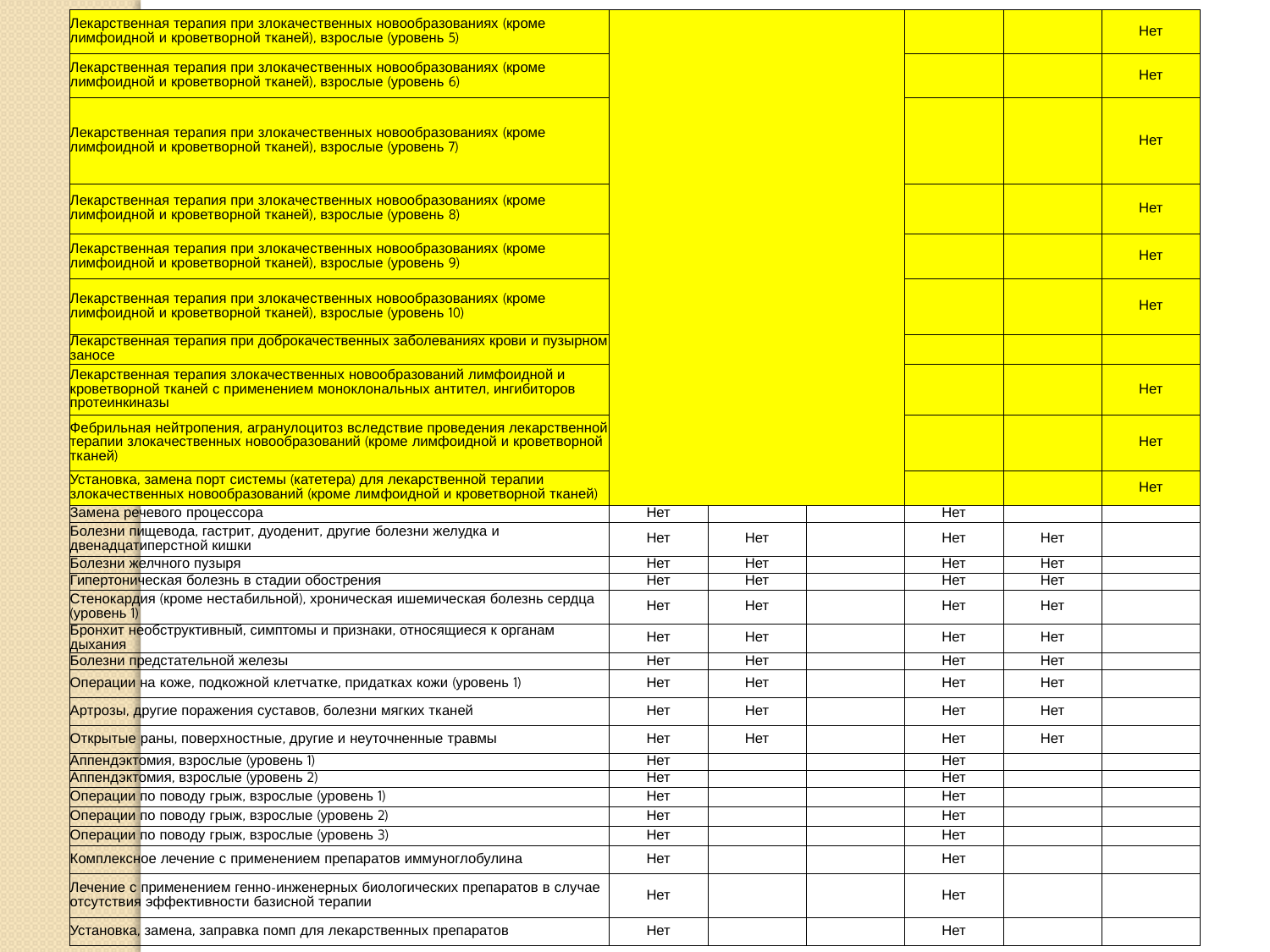

| Лекарственная терапия при злокачественных новообразованиях (кроме лимфоидной и кроветворной тканей), взрослые (уровень 5) |  |  |  |  |  | Нет |
| --- | --- | --- | --- | --- | --- | --- |
| Лекарственная терапия при злокачественных новообразованиях (кроме лимфоидной и кроветворной тканей), взрослые (уровень 6) |  |  |  |  |  | Нет |
| Лекарственная терапия при злокачественных новообразованиях (кроме лимфоидной и кроветворной тканей), взрослые (уровень 7) |  |  |  |  |  | Нет |
| Лекарственная терапия при злокачественных новообразованиях (кроме лимфоидной и кроветворной тканей), взрослые (уровень 8) |  |  |  |  |  | Нет |
| Лекарственная терапия при злокачественных новообразованиях (кроме лимфоидной и кроветворной тканей), взрослые (уровень 9) |  |  |  |  |  | Нет |
| Лекарственная терапия при злокачественных новообразованиях (кроме лимфоидной и кроветворной тканей), взрослые (уровень 10) |  |  |  |  |  | Нет |
| Лекарственная терапия при доброкачественных заболеваниях крови и пузырном заносе |  |  |  |  |  |  |
| Лекарственная терапия злокачественных новообразований лимфоидной и кроветворной тканей с применением моноклональных антител, ингибиторов протеинкиназы |  |  |  |  |  | Нет |
| Фебрильная нейтропения, агранулоцитоз вследствие проведения лекарственной терапии злокачественных новообразований (кроме лимфоидной и кроветворной тканей) |  |  |  |  |  | Нет |
| Установка, замена порт системы (катетера) для лекарственной терапии злокачественных новообразований (кроме лимфоидной и кроветворной тканей) |  |  |  |  |  | Нет |
| Замена речевого процессора | Нет |  |  | Нет |  |  |
| Болезни пищевода, гастрит, дуоденит, другие болезни желудка и двенадцатиперстной кишки | Нет | Нет |  | Нет | Нет |  |
| Болезни желчного пузыря | Нет | Нет |  | Нет | Нет |  |
| Гипертоническая болезнь в стадии обострения | Нет | Нет |  | Нет | Нет |  |
| Стенокардия (кроме нестабильной), хроническая ишемическая болезнь сердца (уровень 1) | Нет | Нет |  | Нет | Нет |  |
| Бронхит необструктивный, симптомы и признаки, относящиеся к органам дыхания | Нет | Нет |  | Нет | Нет |  |
| Болезни предстательной железы | Нет | Нет |  | Нет | Нет |  |
| Операции на коже, подкожной клетчатке, придатках кожи (уровень 1) | Нет | Нет |  | Нет | Нет |  |
| Артрозы, другие поражения суставов, болезни мягких тканей | Нет | Нет |  | Нет | Нет |  |
| Открытые раны, поверхностные, другие и неуточненные травмы | Нет | Нет |  | Нет | Нет |  |
| Аппендэктомия, взрослые (уровень 1) | Нет |  |  | Нет |  |  |
| Аппендэктомия, взрослые (уровень 2) | Нет |  |  | Нет |  |  |
| Операции по поводу грыж, взрослые (уровень 1) | Нет |  |  | Нет |  |  |
| Операции по поводу грыж, взрослые (уровень 2) | Нет |  |  | Нет |  |  |
| Операции по поводу грыж, взрослые (уровень 3) | Нет |  |  | Нет |  |  |
| Комплексное лечение с применением препаратов иммуноглобулина | Нет |  |  | Нет |  |  |
| Лечение с применением генно-инженерных биологических препаратов в случае отсутствия эффективности базисной терапии | Нет |  |  | Нет |  |  |
| Установка, замена, заправка помп для лекарственных препаратов | Нет |  |  | Нет |  |  |